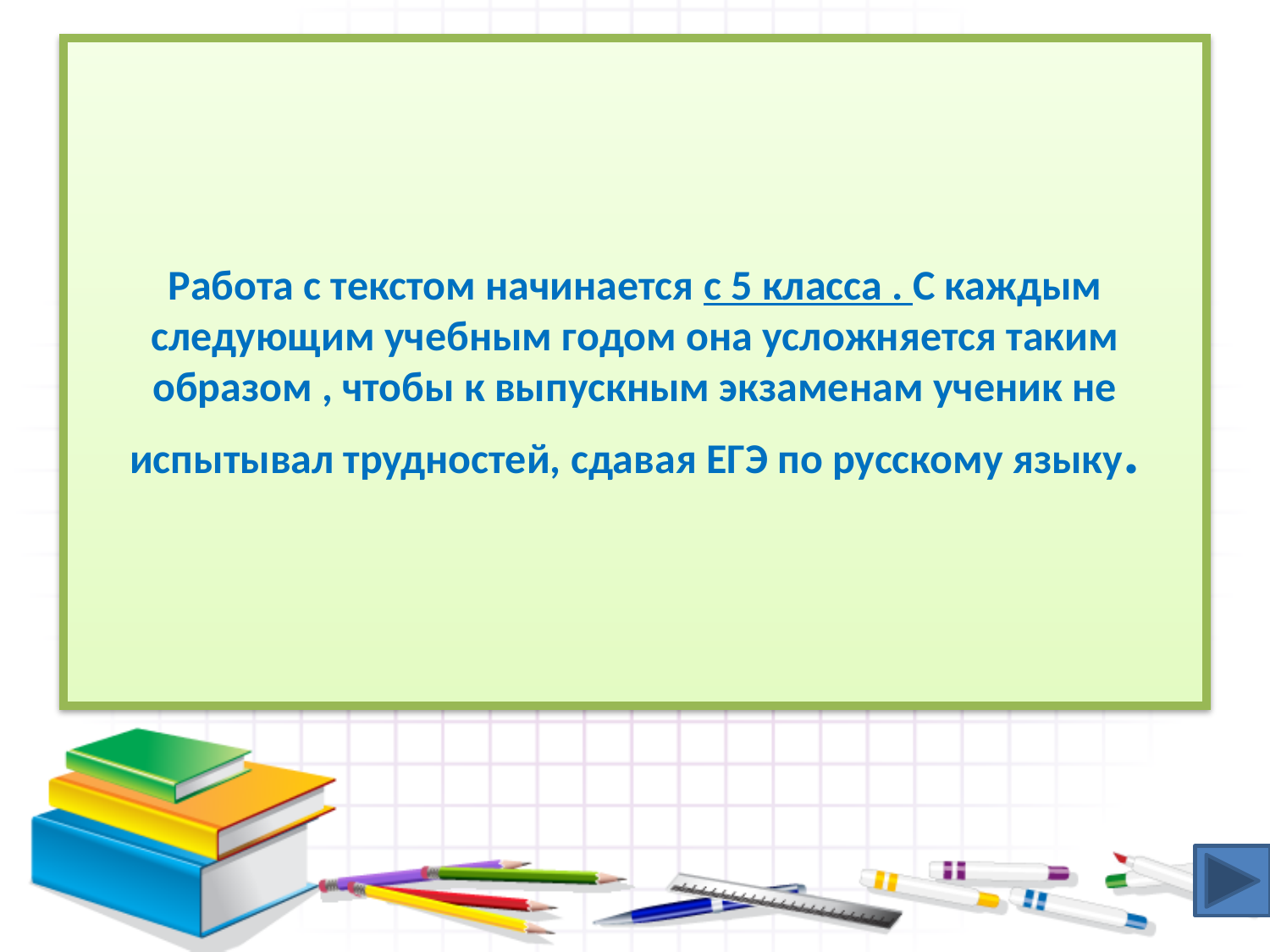

# Работа с текстом начинается с 5 класса . С каждым следующим учебным годом она усложняется таким образом , чтобы к выпускным экзаменам ученик не испытывал трудностей, сдавая ЕГЭ по русскому языку.